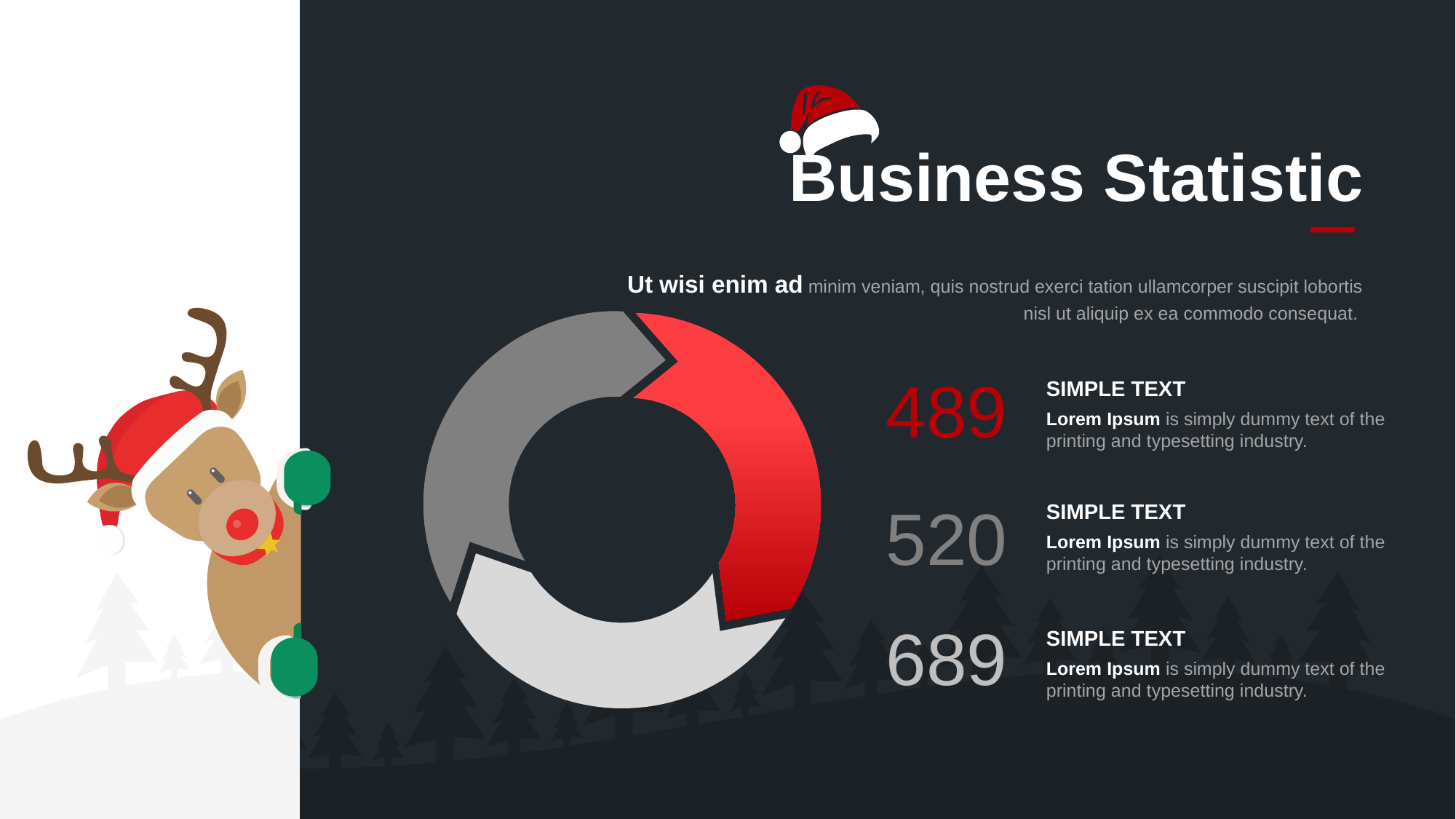

Business Statistic

Ut wisi enim ad minim veniam, quis nostrud exerci tation ullamcorper suscipit lobortis nisl ut aliquip ex ea commodo consequat.

489
SIMPLE TEXT
Lorem Ipsum is simply dummy text of the printing and typesetting industry.
520
SIMPLE TEXT
Lorem Ipsum is simply dummy text of the printing and typesetting industry.

689
SIMPLE TEXT
Lorem Ipsum is simply dummy text of the printing and typesetting industry.